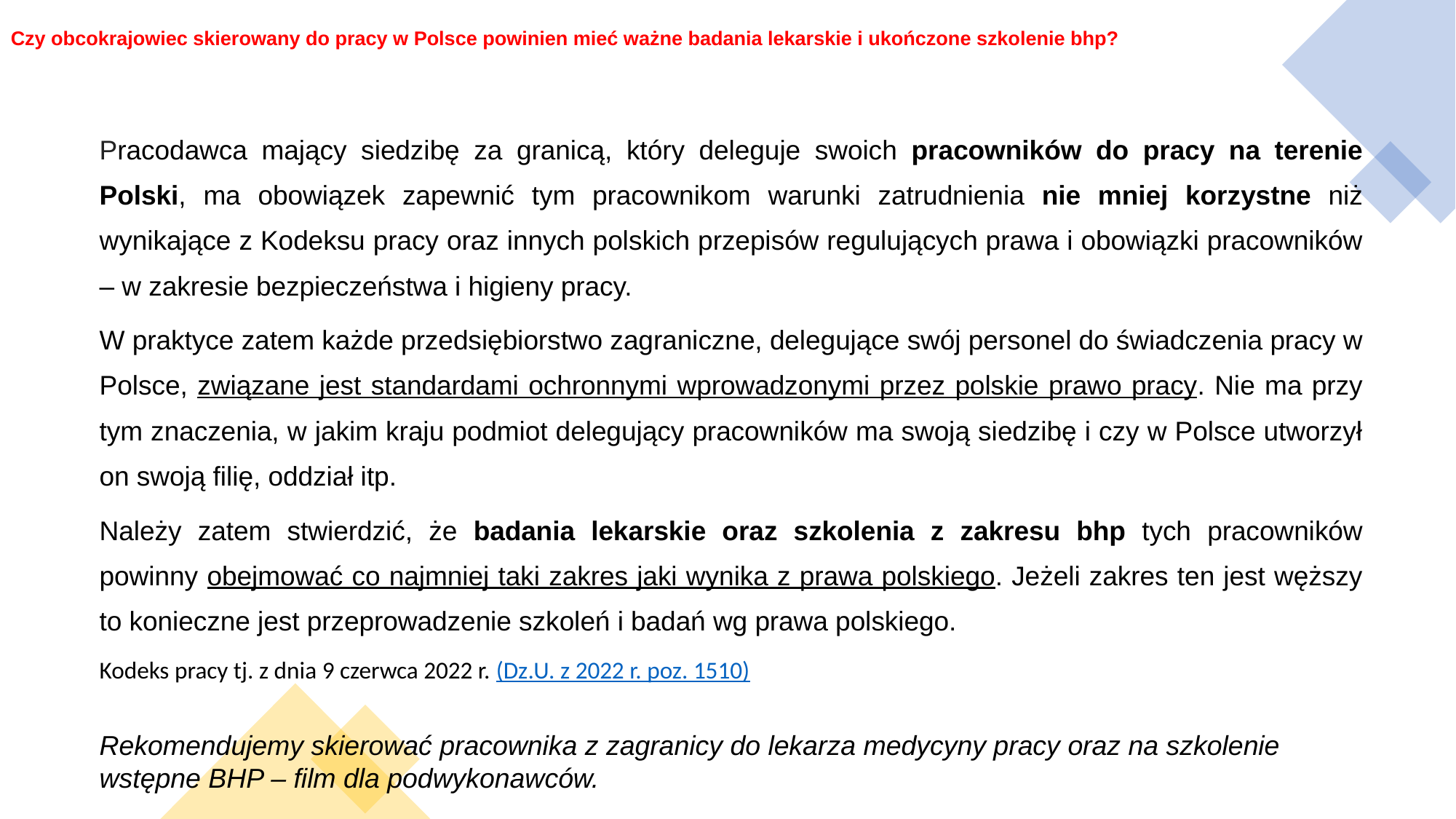

Czy obcokrajowiec skierowany do pracy w Polsce powinien mieć ważne badania lekarskie i ukończone szkolenie bhp?
Pracodawca mający siedzibę za granicą, który deleguje swoich pracowników do pracy na terenie Polski, ma obowiązek zapewnić tym pracownikom warunki zatrudnienia nie mniej korzystne niż wynikające z Kodeksu pracy oraz innych polskich przepisów regulujących prawa i obowiązki pracowników – w zakresie bezpieczeństwa i higieny pracy.
W praktyce zatem każde przedsiębiorstwo zagraniczne, delegujące swój personel do świadczenia pracy w Polsce, związane jest standardami ochronnymi wprowadzonymi przez polskie prawo pracy. Nie ma przy tym znaczenia, w jakim kraju podmiot delegujący pracowników ma swoją siedzibę i czy w Polsce utworzył on swoją filię, oddział itp.
Należy zatem stwierdzić, że badania lekarskie oraz szkolenia z zakresu bhp tych pracowników powinny obejmować co najmniej taki zakres jaki wynika z prawa polskiego. Jeżeli zakres ten jest węższy to konieczne jest przeprowadzenie szkoleń i badań wg prawa polskiego.
Kodeks pracy tj. z dnia 9 czerwca 2022 r. (Dz.U. z 2022 r. poz. 1510)

Rekomendujemy skierować pracownika z zagranicy do lekarza medycyny pracy oraz na szkolenie wstępne BHP – film dla podwykonawców.